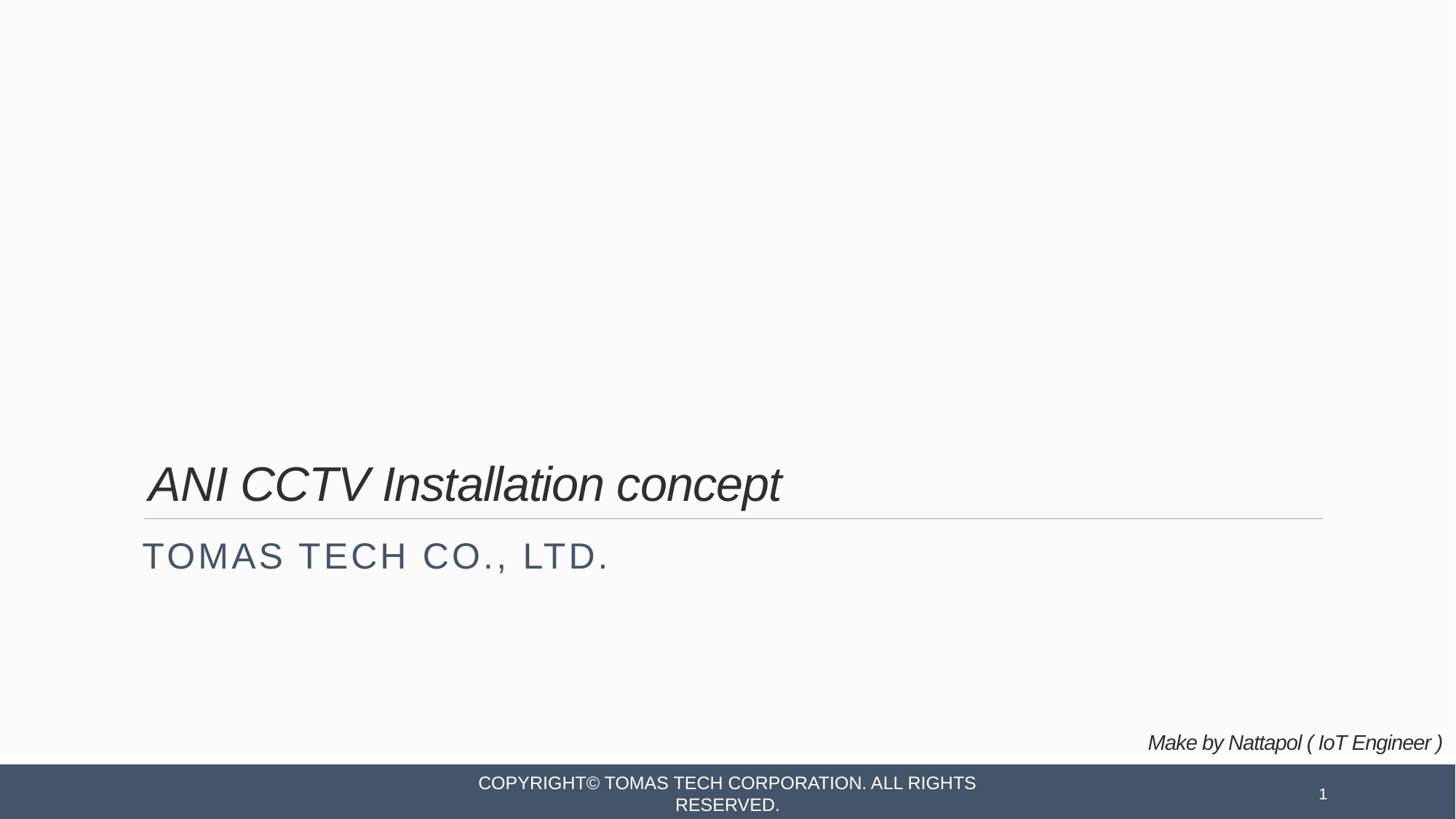

# ANI CCTV Installation concept
TOMAS TECH Co., Ltd.
Make by Nattapol ( IoT Engineer )
Copyright© TOMAS TECH CORPORATION. All rights reserved.
1